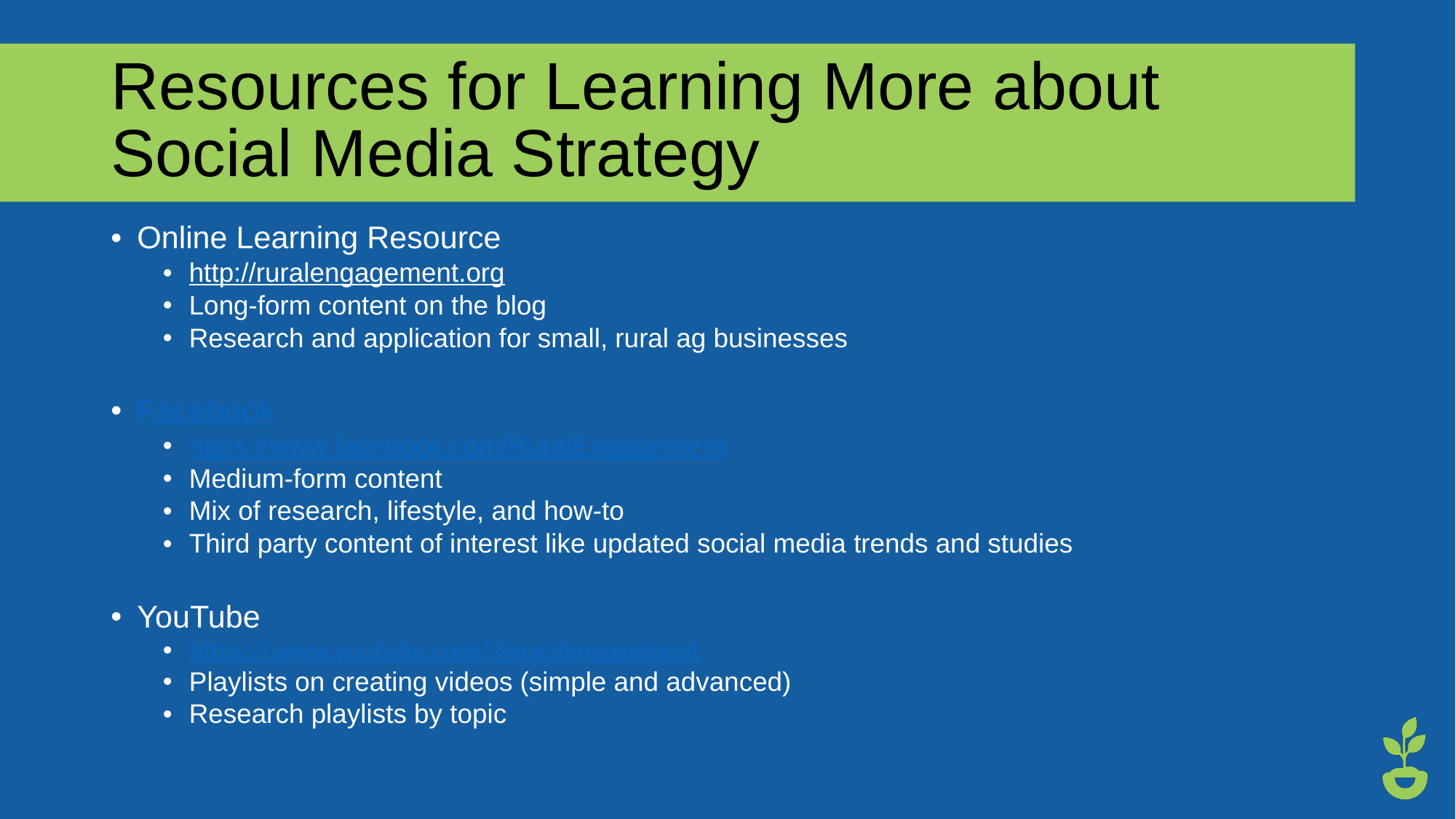

# Resources for Learning More about Social Media Strategy
Online Learning Resource
http://ruralengagement.org
Long-form content on the blog
Research and application for small, rural ag businesses

Facebook
https://www.facebook.com/RuralEngagement
Medium-form content
Mix of research, lifestyle, and how-to
Third party content of interest like updated social media trends and studies

YouTube
https://www.youtube.com/@ruralengagement
Playlists on creating videos (simple and advanced)
Research playlists by topic